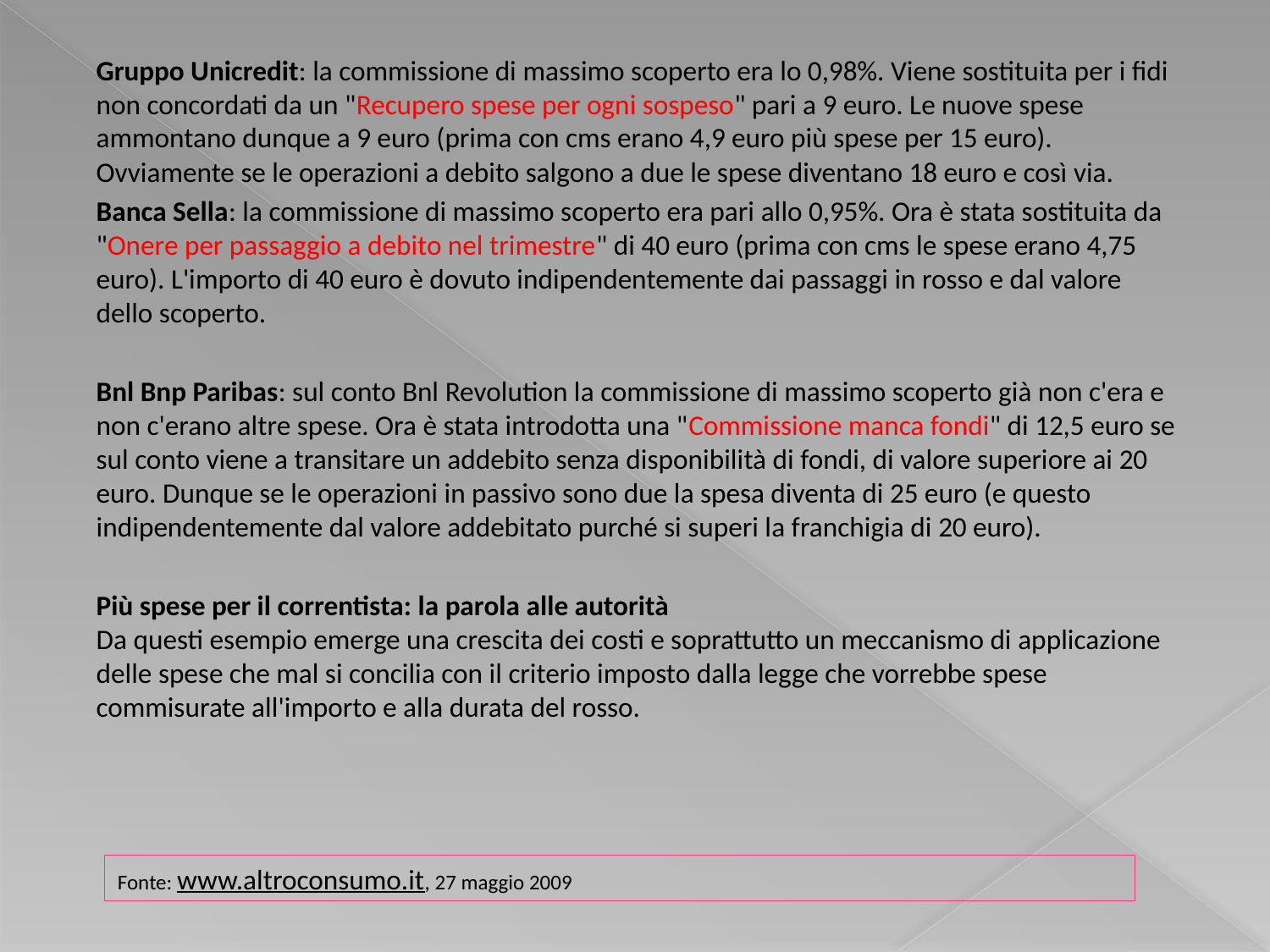

Gruppo Unicredit: la commissione di massimo scoperto era lo 0,98%. Viene sostituita per i fidi non concordati da un "Recupero spese per ogni sospeso" pari a 9 euro. Le nuove spese ammontano dunque a 9 euro (prima con cms erano 4,9 euro più spese per 15 euro). Ovviamente se le operazioni a debito salgono a due le spese diventano 18 euro e così via.
Banca Sella: la commissione di massimo scoperto era pari allo 0,95%. Ora è stata sostituita da "Onere per passaggio a debito nel trimestre" di 40 euro (prima con cms le spese erano 4,75 euro). L'importo di 40 euro è dovuto indipendentemente dai passaggi in rosso e dal valore dello scoperto.

Bnl Bnp Paribas: sul conto Bnl Revolution la commissione di massimo scoperto già non c'era e non c'erano altre spese. Ora è stata introdotta una "Commissione manca fondi" di 12,5 euro se sul conto viene a transitare un addebito senza disponibilità di fondi, di valore superiore ai 20 euro. Dunque se le operazioni in passivo sono due la spesa diventa di 25 euro (e questo indipendentemente dal valore addebitato purché si superi la franchigia di 20 euro).

Più spese per il correntista: la parola alle autorità
Da questi esempio emerge una crescita dei costi e soprattutto un meccanismo di applicazione delle spese che mal si concilia con il criterio imposto dalla legge che vorrebbe spese commisurate all'importo e alla durata del rosso.
Fonte: www.altroconsumo.it, 27 maggio 2009